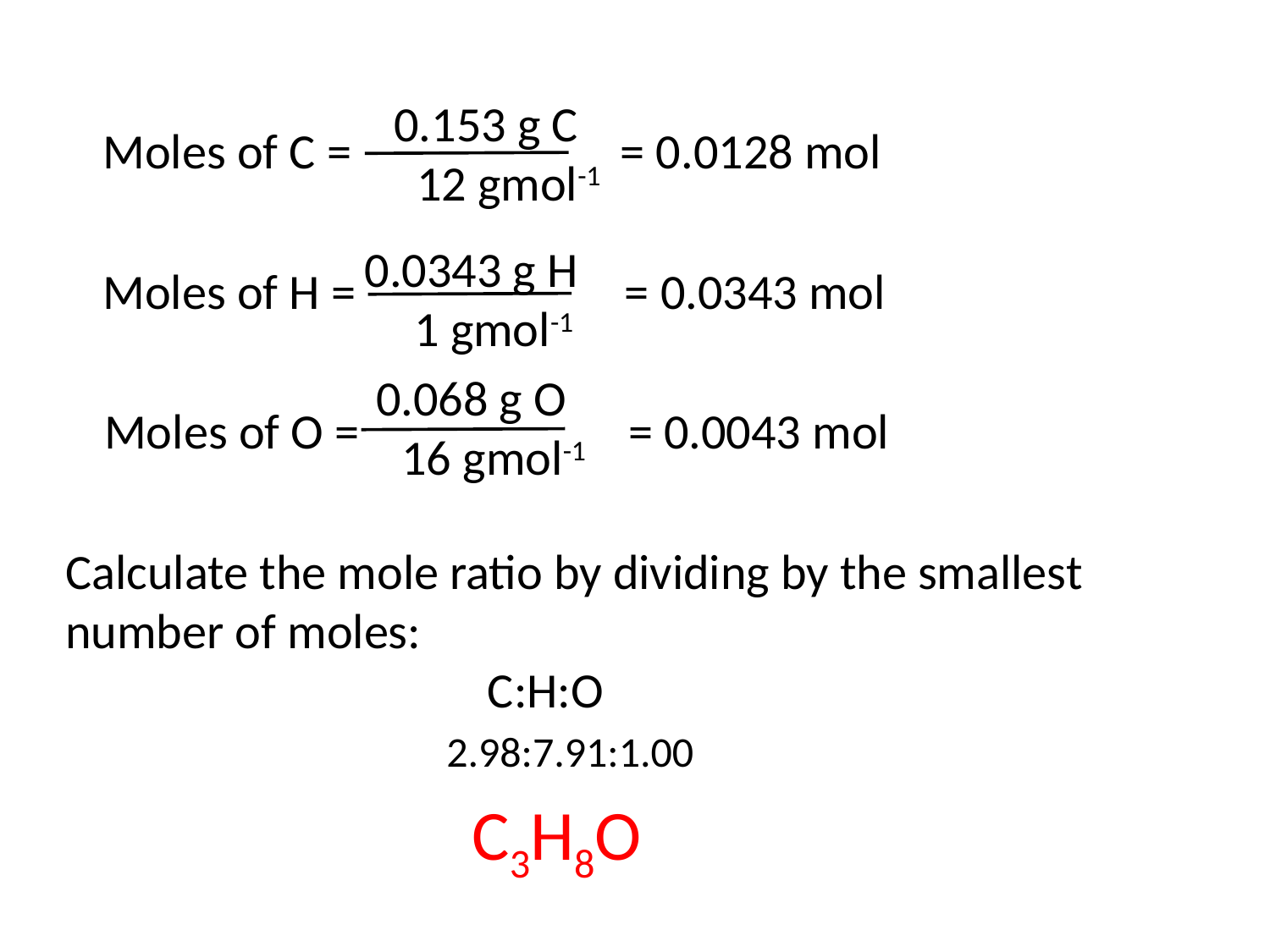

0.153 g C
12 gmol-1
Moles of C =                        = 0.0128 mol

0.0343 g H
1 gmol-1
Moles of H =                        = 0.0343 mol

0.068 g O
16 gmol-1
Moles of O =                        = 0.0043 mol

Calculate the mole ratio by dividing by the smallest number of moles:								               C:H:O
			2.98:7.91:1.00

C3H8O